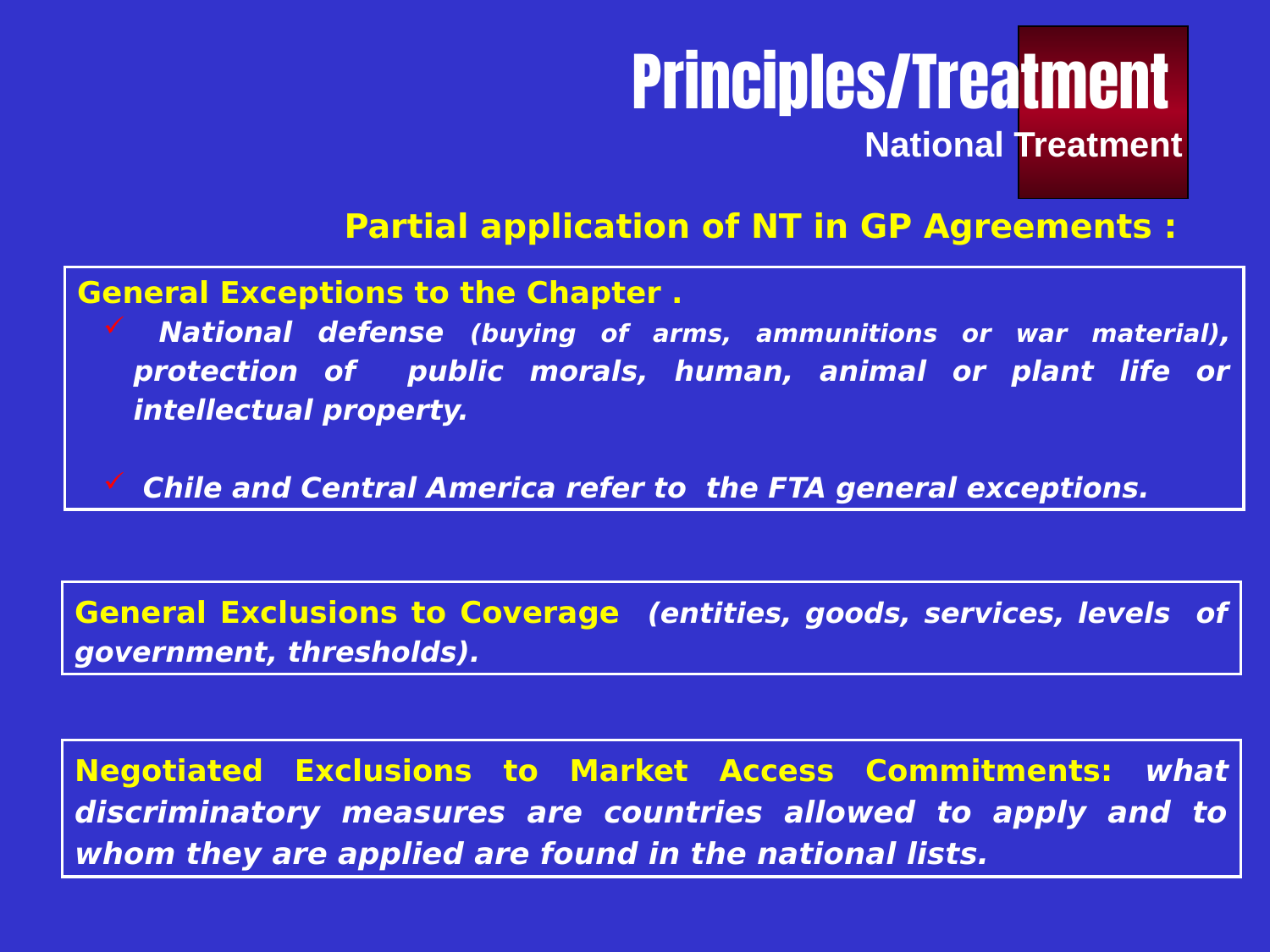

Principles/Treatment
 National Treatment
Partial application of NT in GP Agreements :
General Exceptions to the Chapter .
 National defense (buying of arms, ammunitions or war material), protection of  public morals, human, animal or plant life or intellectual property.

 Chile and Central America refer to  the FTA general exceptions.

General Exclusions to Coverage  (entities, goods, services, levels  of government, thresholds).

Negotiated Exclusions to Market Access Commitments: what discriminatory measures are countries allowed to apply and to whom they are applied are found in the national lists.